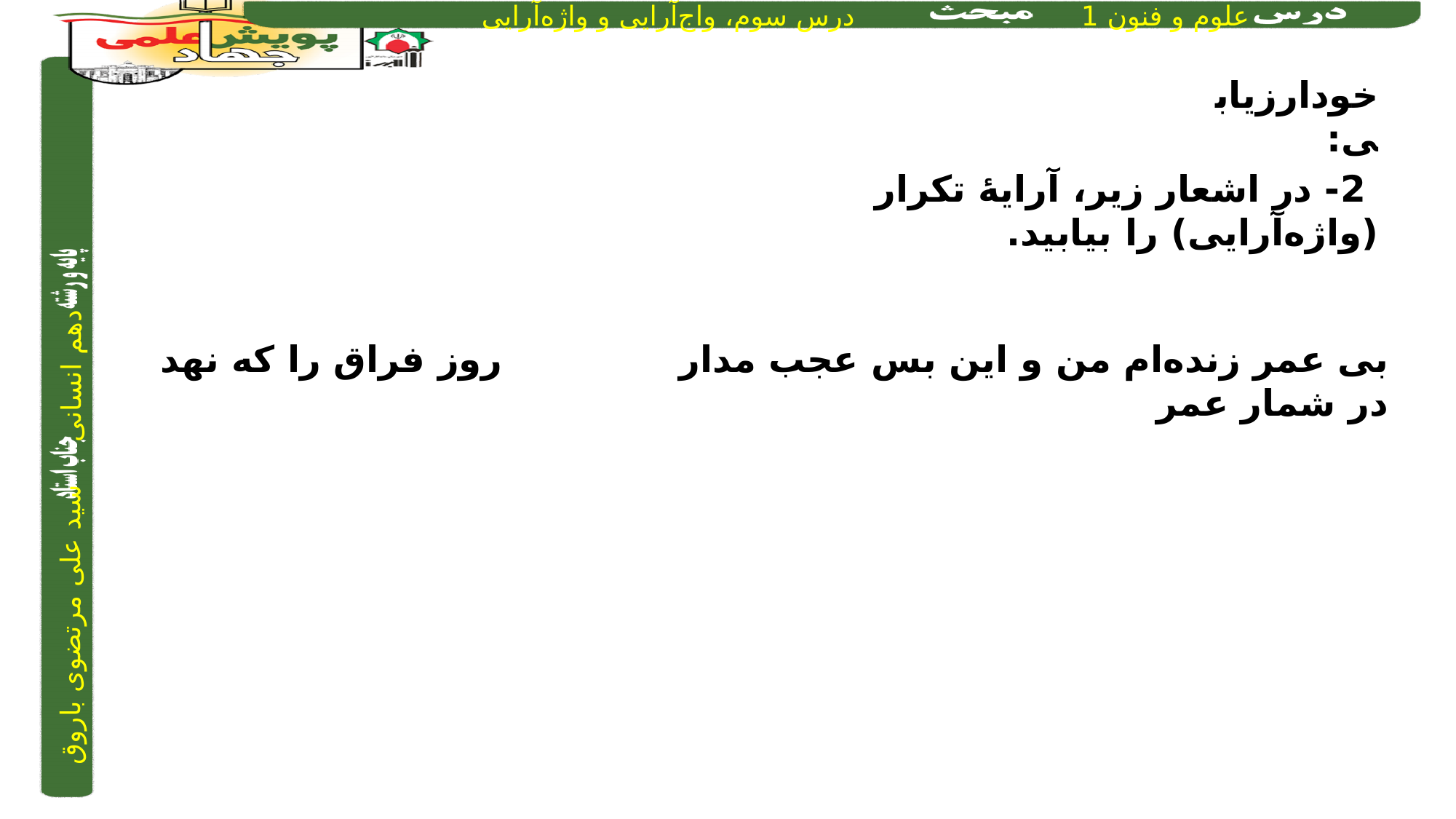

خودارزیابی:
 2- در اشعار زیر، آرایۀ تکرار (واژه‌آرایی) را بیابید.
بی عمر زنده‌ام من و این بس عجب مدار			 روز فراق را که نهد در شمار عمر